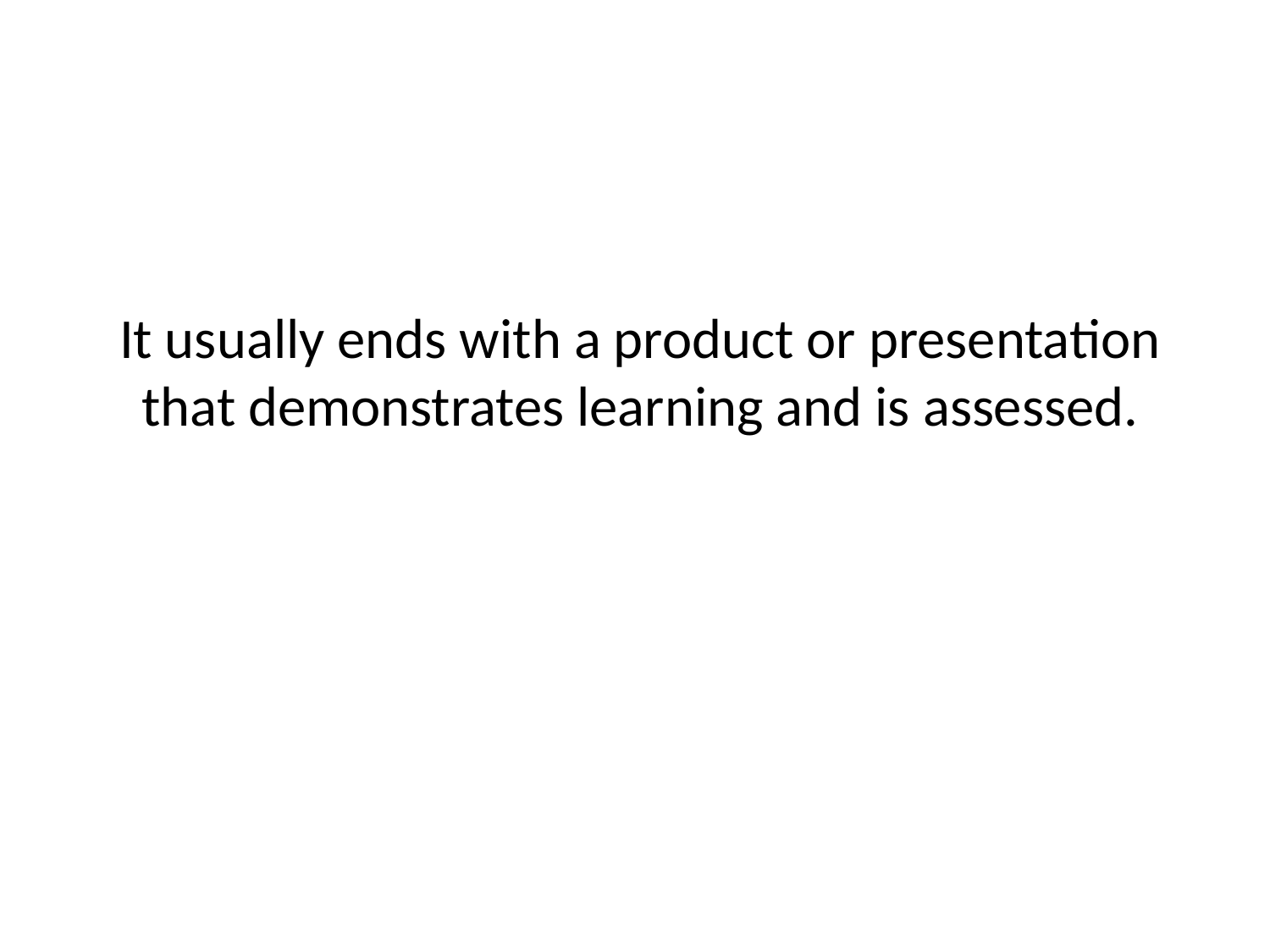

It usually ends with a product or presentation that demonstrates learning and is assessed.